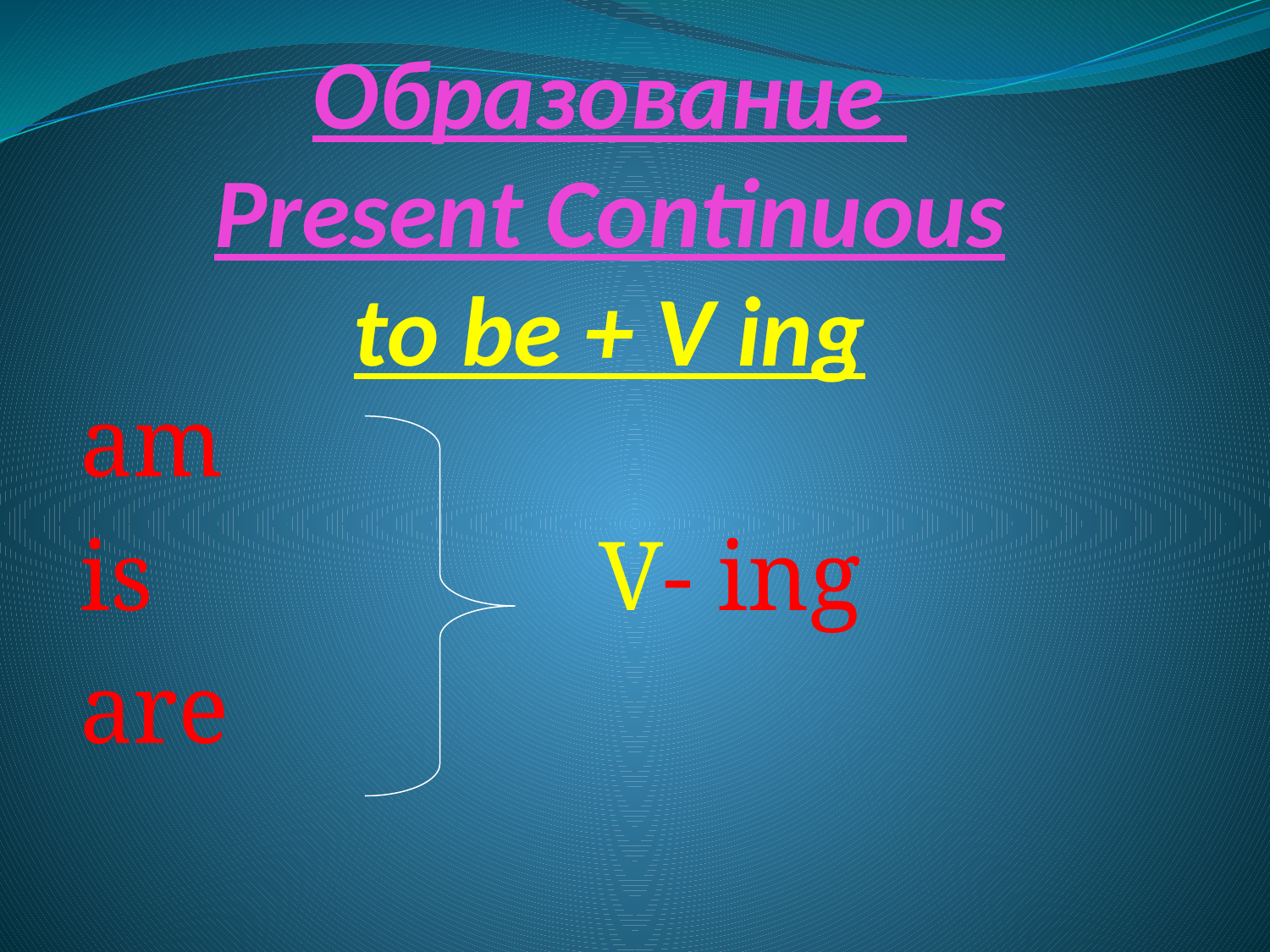

# Образование Present Continuous to be + V ing
am
is                  V- ing
are